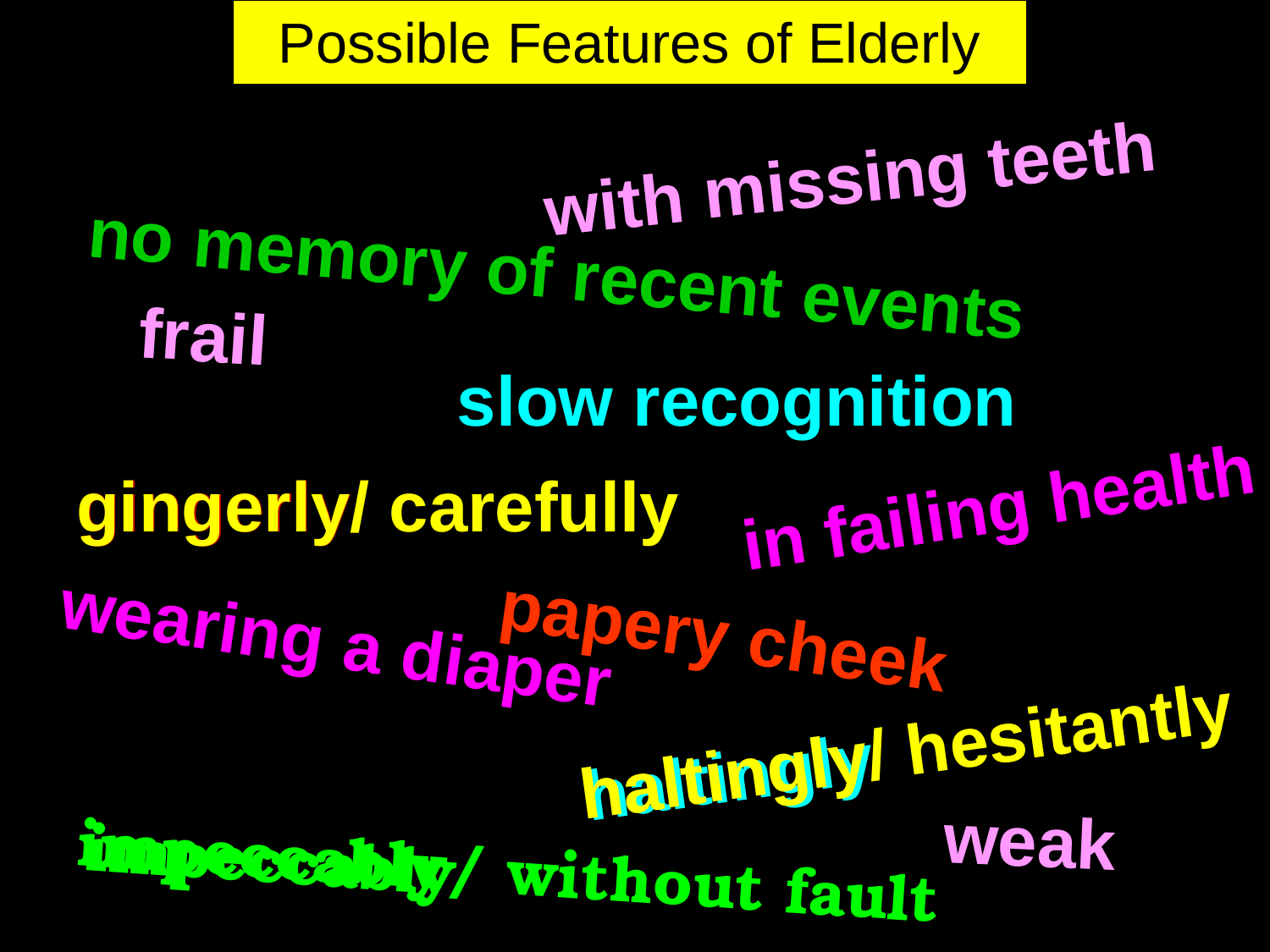

# Possible Features of Elderly People
with missing teeth
no memory of recent events
frail
slow recognition
gingerly
gingerly/ carefully
in failing health
papery cheek
wearing a diaper
haltingly/ hesitantly
haltingly
weak
impeccably
impeccably/ without fault